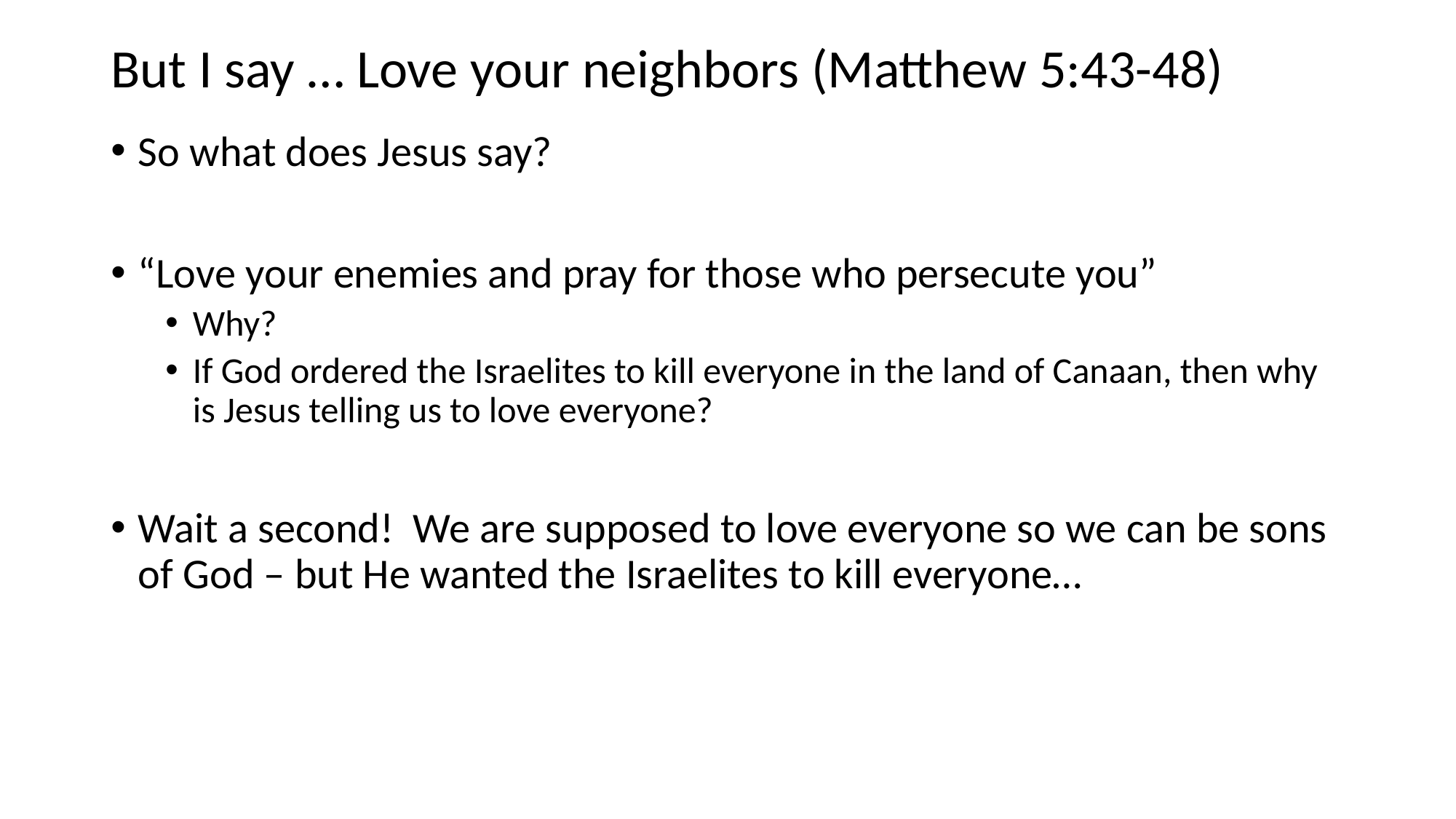

# But I say … Love your neighbors (Matthew 5:43-48)
So what does Jesus say?

“Love your enemies and pray for those who persecute you”
Why?
If God ordered the Israelites to kill everyone in the land of Canaan, then why is Jesus telling us to love everyone?

Wait a second!  We are supposed to love everyone so we can be sons of God – but He wanted the Israelites to kill everyone…